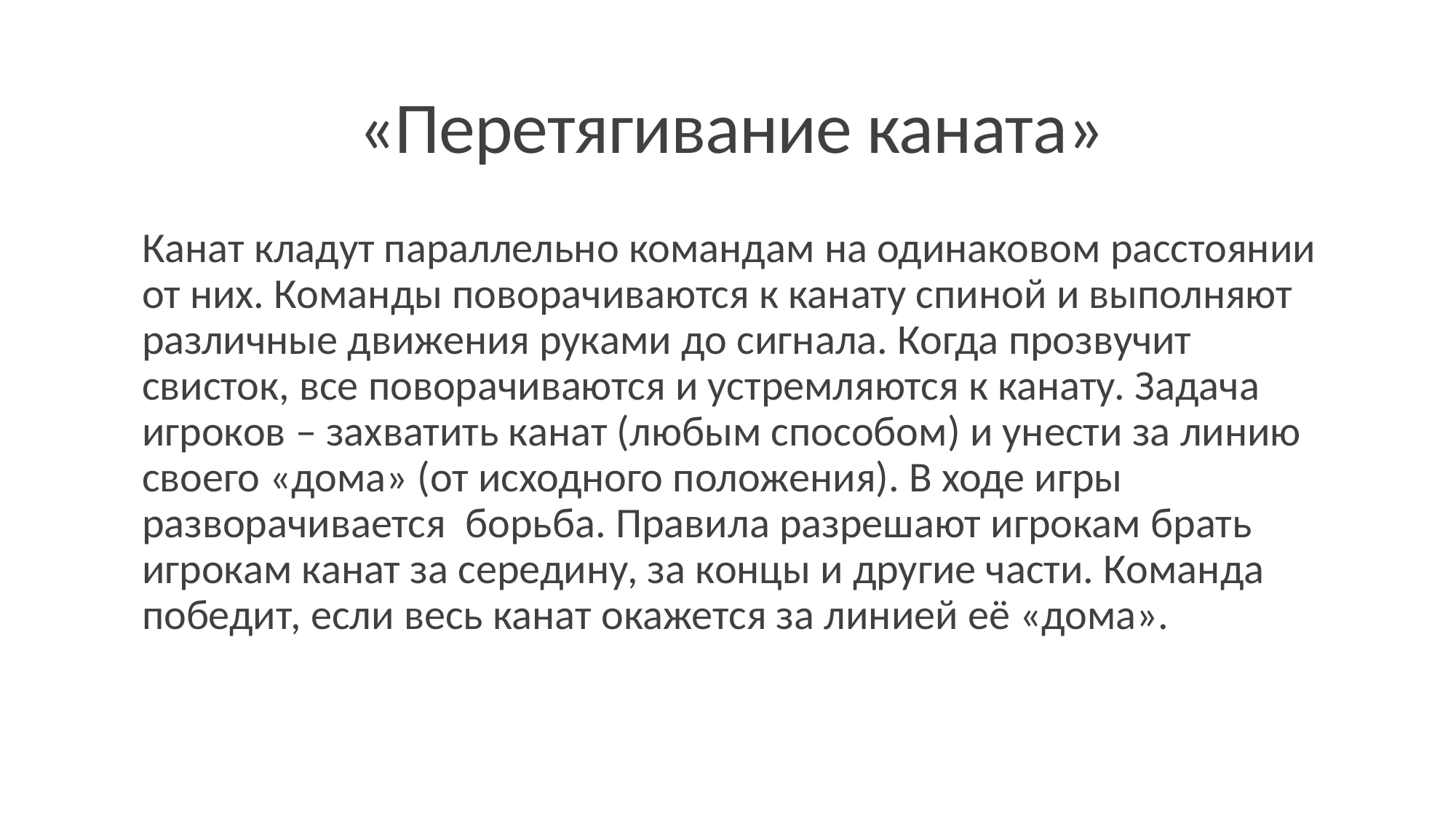

# «Перетягивание каната»
Канат кладут параллельно командам на одинаковом расстоянии от них. Команды поворачиваются к канату спиной и выполняют различные движения руками до сигнала. Когда прозвучит свисток, все поворачиваются и устремляются к канату. Задача игроков – захватить канат (любым способом) и унести за линию своего «дома» (от исходного положения). В ходе игры разворачивается  борьба. Правила разрешают игрокам брать игрокам канат за середину, за концы и другие части. Команда победит, если весь канат окажется за линией её «дома».